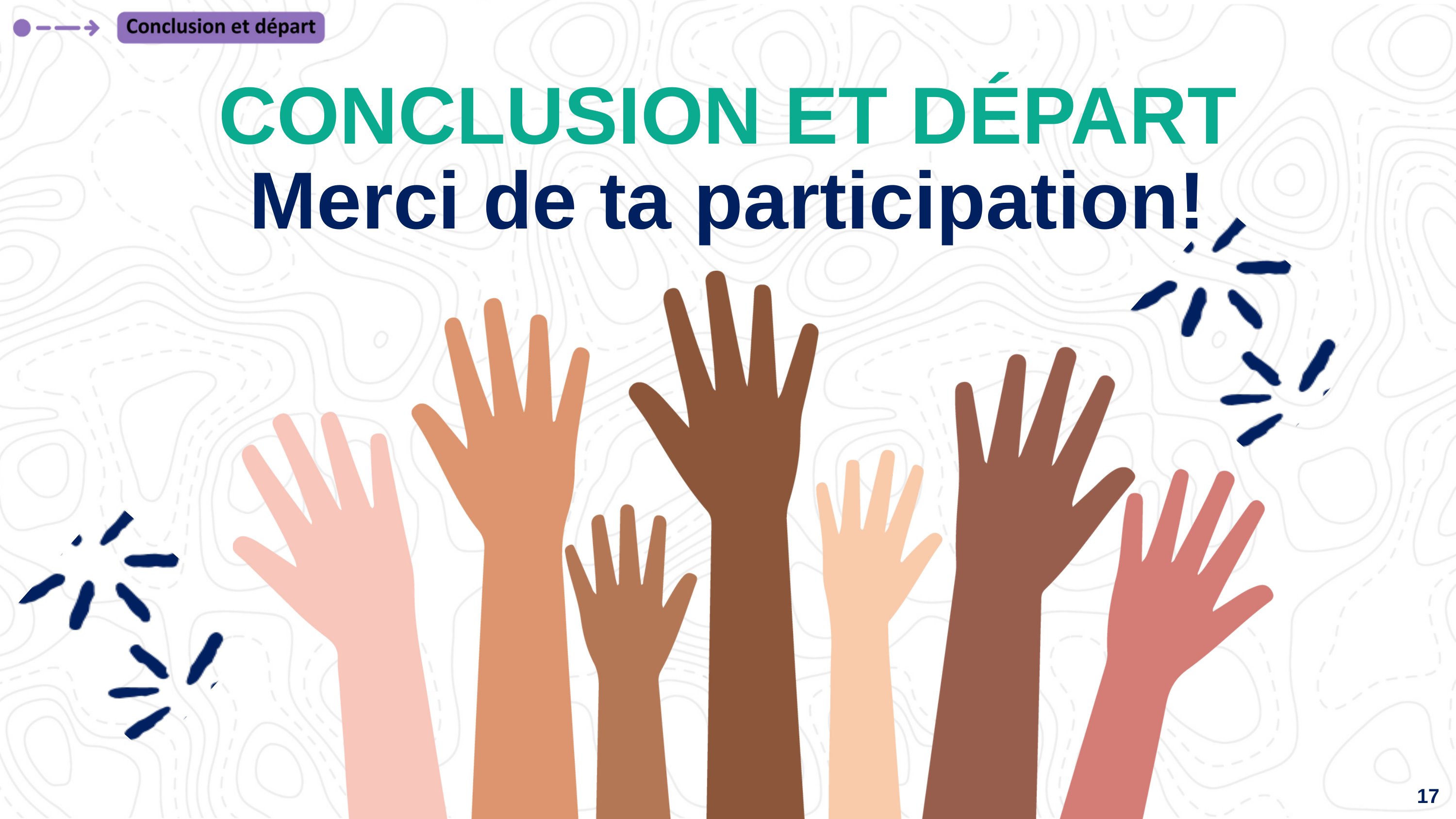

CONCLUSION ET DÉPART
Merci de ta participation!

17